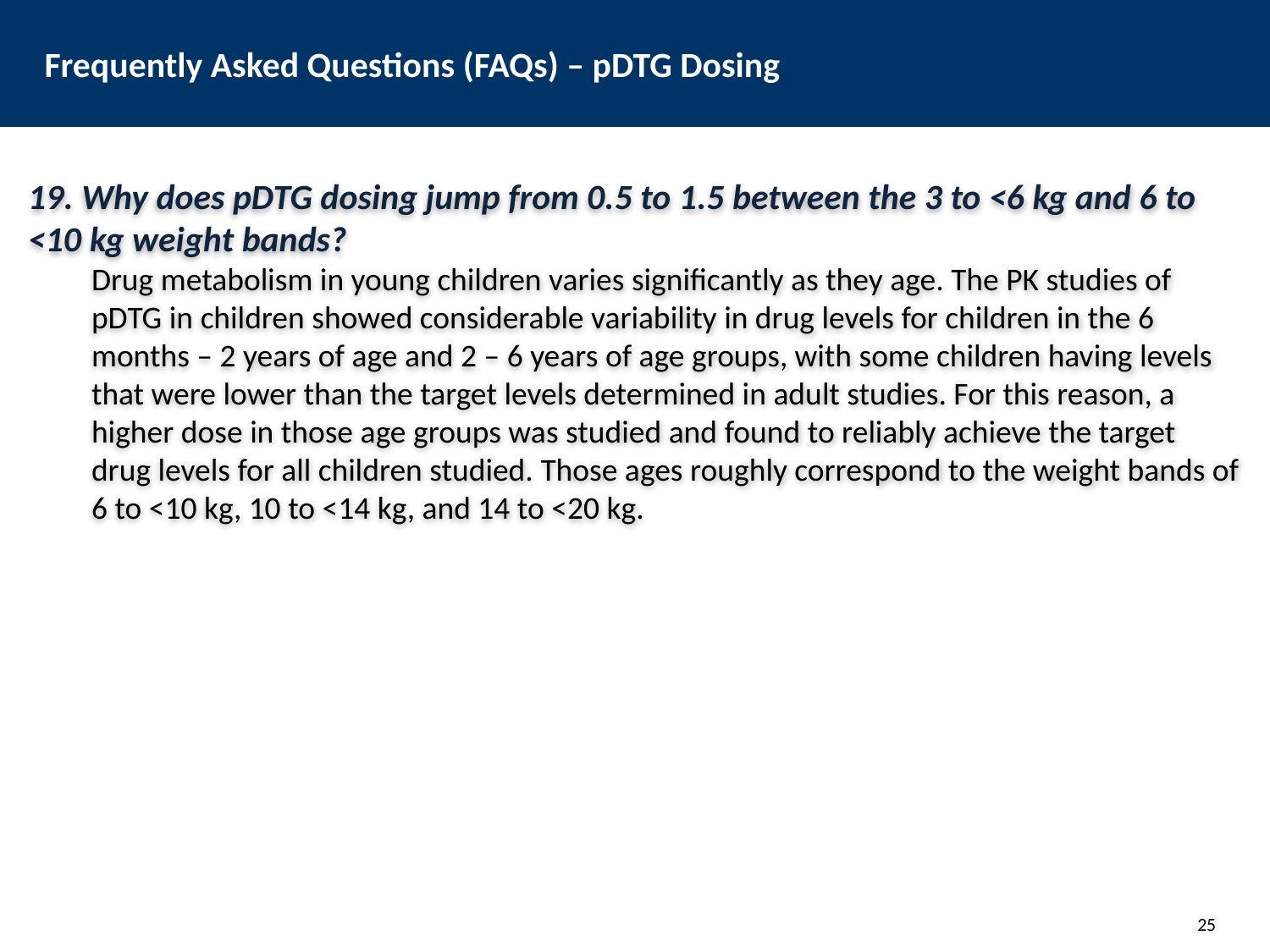

# Frequently Asked Questions (FAQs) – pDTG Dosing
19. Why does pDTG dosing jump from 0.5 to 1.5 between the 3 to <6 kg and 6 to <10 kg weight bands?
Drug metabolism in young children varies significantly as they age. The PK studies of pDTG in children showed considerable variability in drug levels for children in the 6 months – 2 years of age and 2 – 6 years of age groups, with some children having levels that were lower than the target levels determined in adult studies. For this reason, a higher dose in those age groups was studied and found to reliably achieve the target drug levels for all children studied. Those ages roughly correspond to the weight bands of 6 to <10 kg, 10 to <14 kg, and 14 to <20 kg.